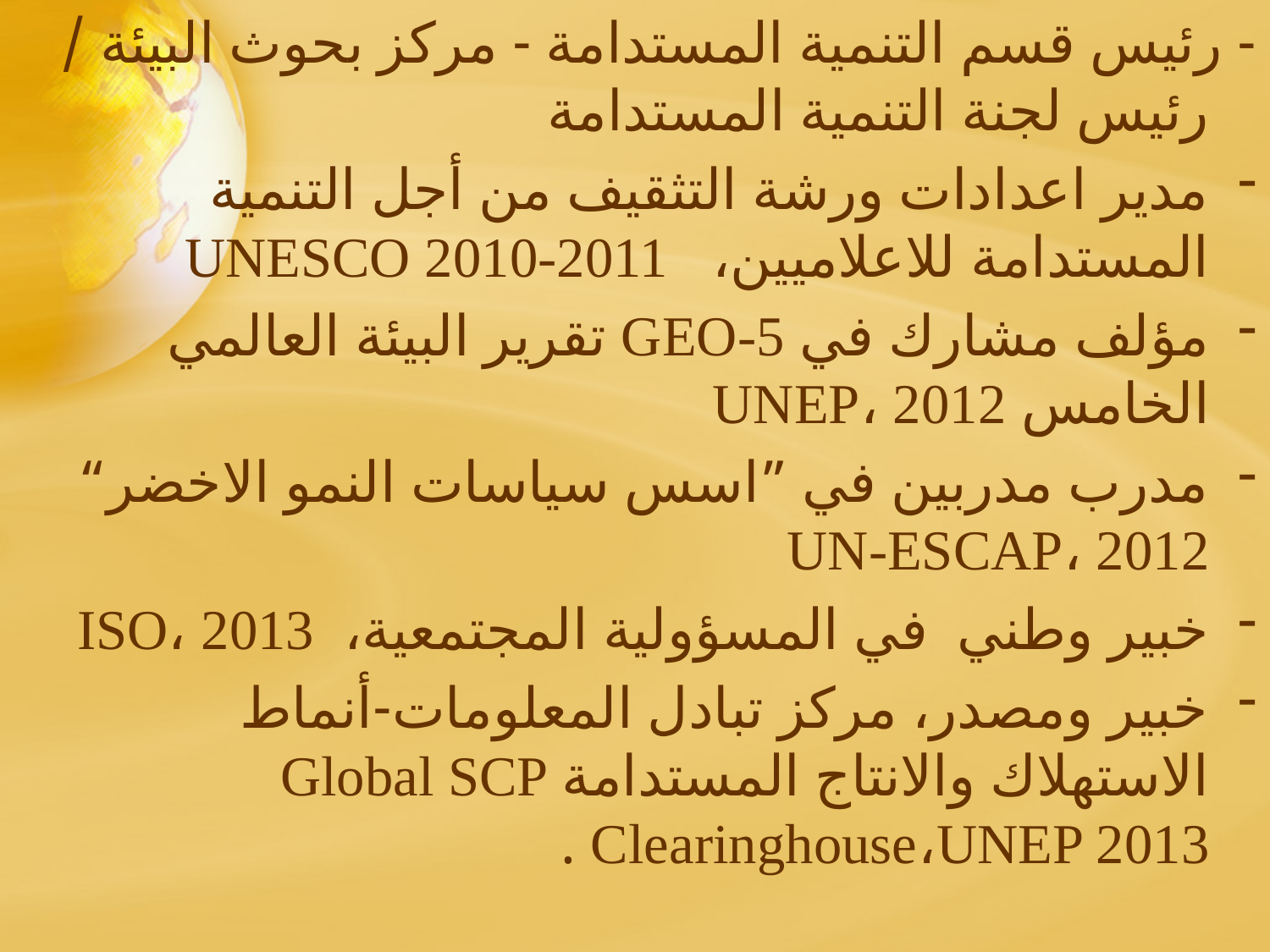

- رئيس قسم التنمية المستدامة - مركز بحوث البيئة / رئيس لجنة التنمية المستدامة
مدير اعدادات ورشة التثقيف من أجل التنمية المستدامة للاعلاميين،   UNESCO 2010-2011
مؤلف مشارك في GEO-5 تقرير البيئة العالمي الخامس UNEP، 2012
مدرب مدربين في ”اسس سياسات النمو الاخضر“ UN-ESCAP، 2012
خبير وطني  في المسؤولية المجتمعية،  ISO، 2013
خبير ومصدر، مركز تبادل المعلومات-أنماط الاستهلاك والانتاج المستدامة Global SCP Clearinghouse،UNEP 2013 .